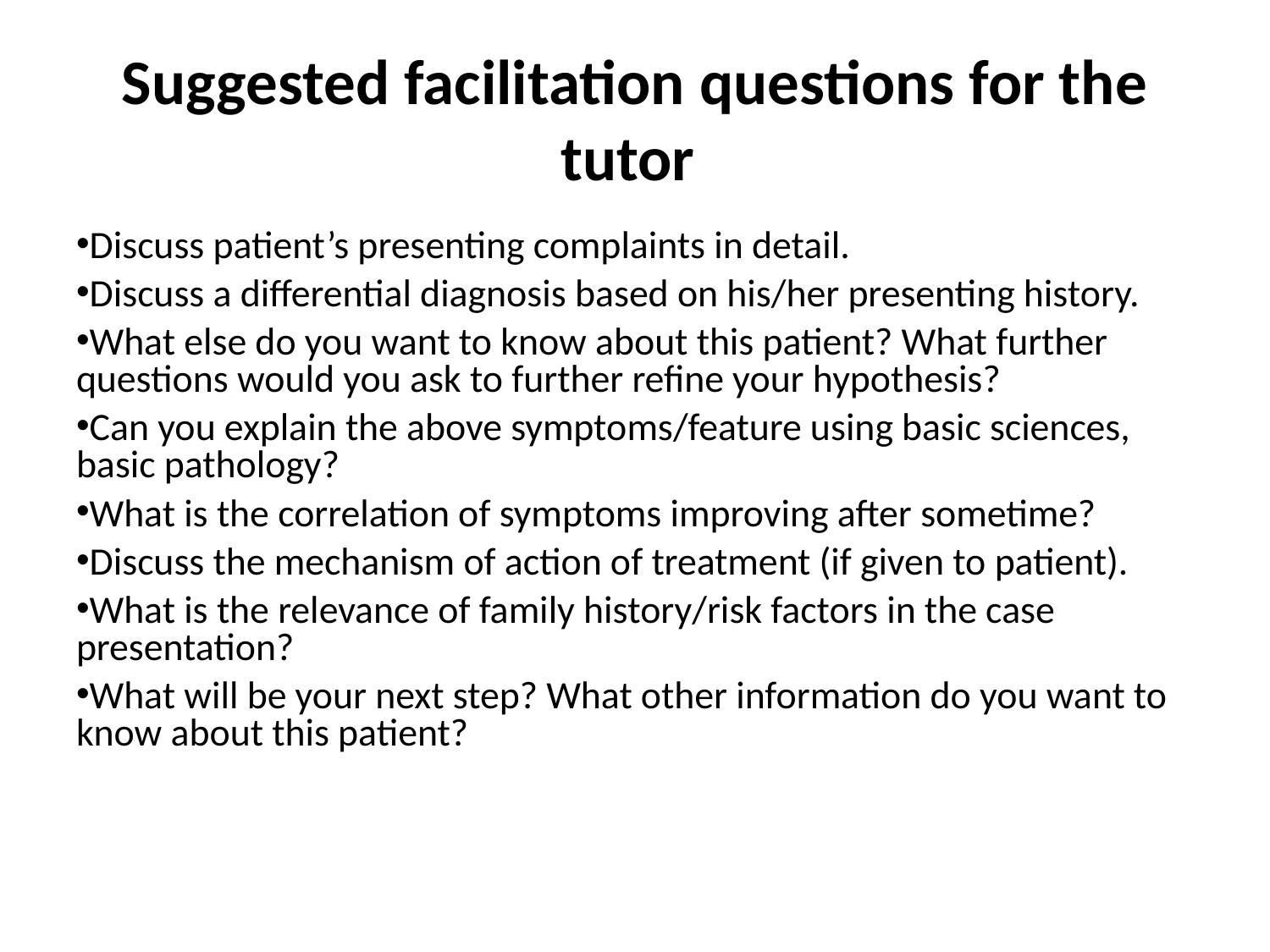

# Suggested facilitation questions for the tutor
Discuss patient’s presenting complaints in detail.
Discuss a differential diagnosis based on his/her presenting history.
What else do you want to know about this patient? What further questions would you ask to further refine your hypothesis?
Can you explain the above symptoms/feature using basic sciences, basic pathology?
What is the correlation of symptoms improving after sometime?
Discuss the mechanism of action of treatment (if given to patient).
What is the relevance of family history/risk factors in the case presentation?
What will be your next step? What other information do you want to know about this patient?